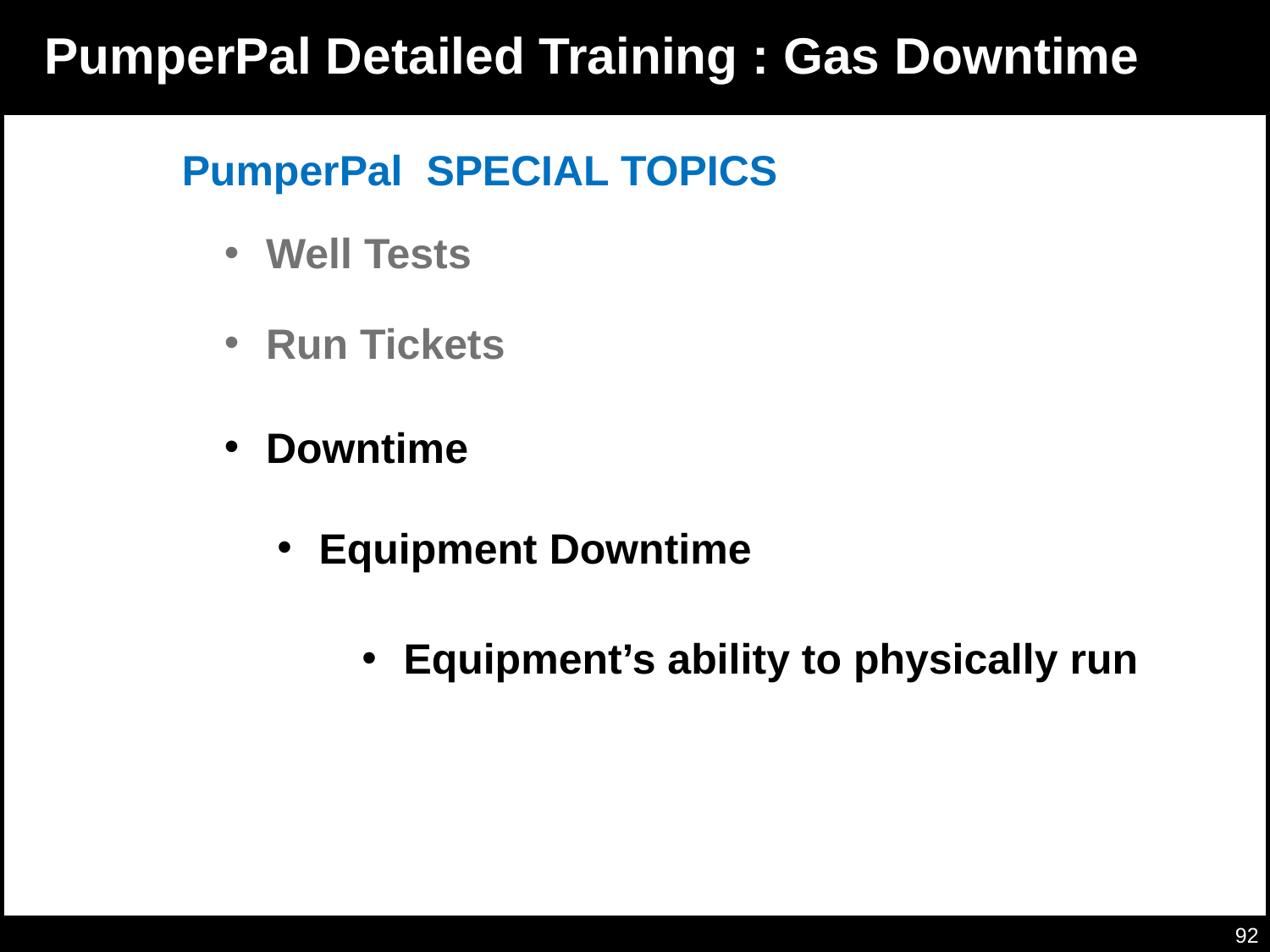

# Downtime
PumperPal Detailed Training : Gas Downtime
PumperPal  SPECIAL TOPICS
 Well Tests

 Run Tickets
 Downtime
 Equipment Downtime
 Equipment’s ability to physically run